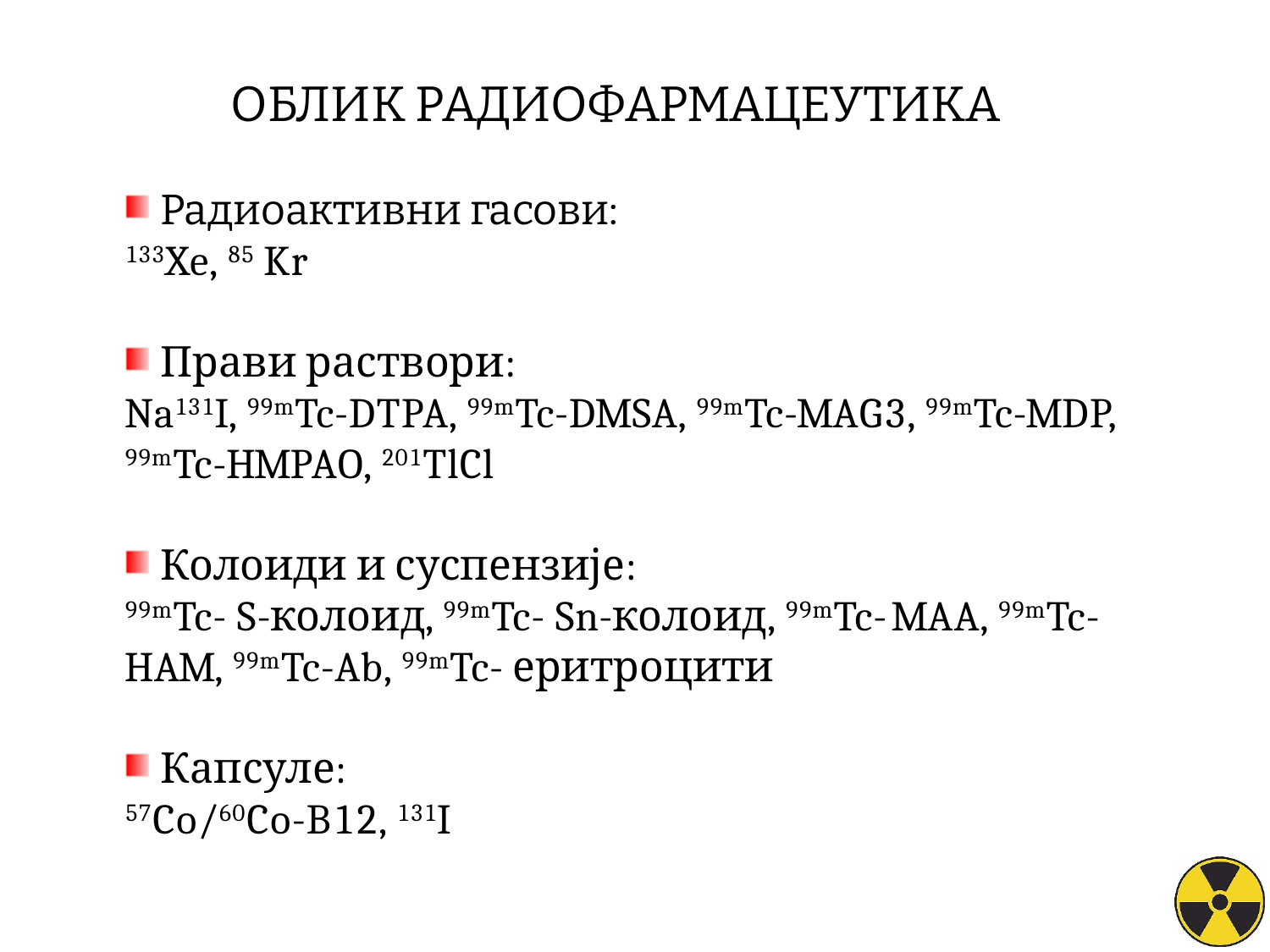

# ОБЛИК РАДИОФАРМАЦЕУТИКА
Радиоактивни гасови:
133Xe, 85 Kr

Прави раствори:
Na131I, 99mTc-DTPA, 99mTc-DMSA, 99mTc-MAG3, 99mTc-MDP, 99mTc-HMPAO, 201TlCl

Колоиди и суспензије:
99mTc- S-колоид, 99mTc- Sn-колоид, 99mTc- MAA, 99mTc-HAM, 99mTc-Ab, 99mTc- еритроцити

Капсуле:
57Co/60Co-B12, 131I